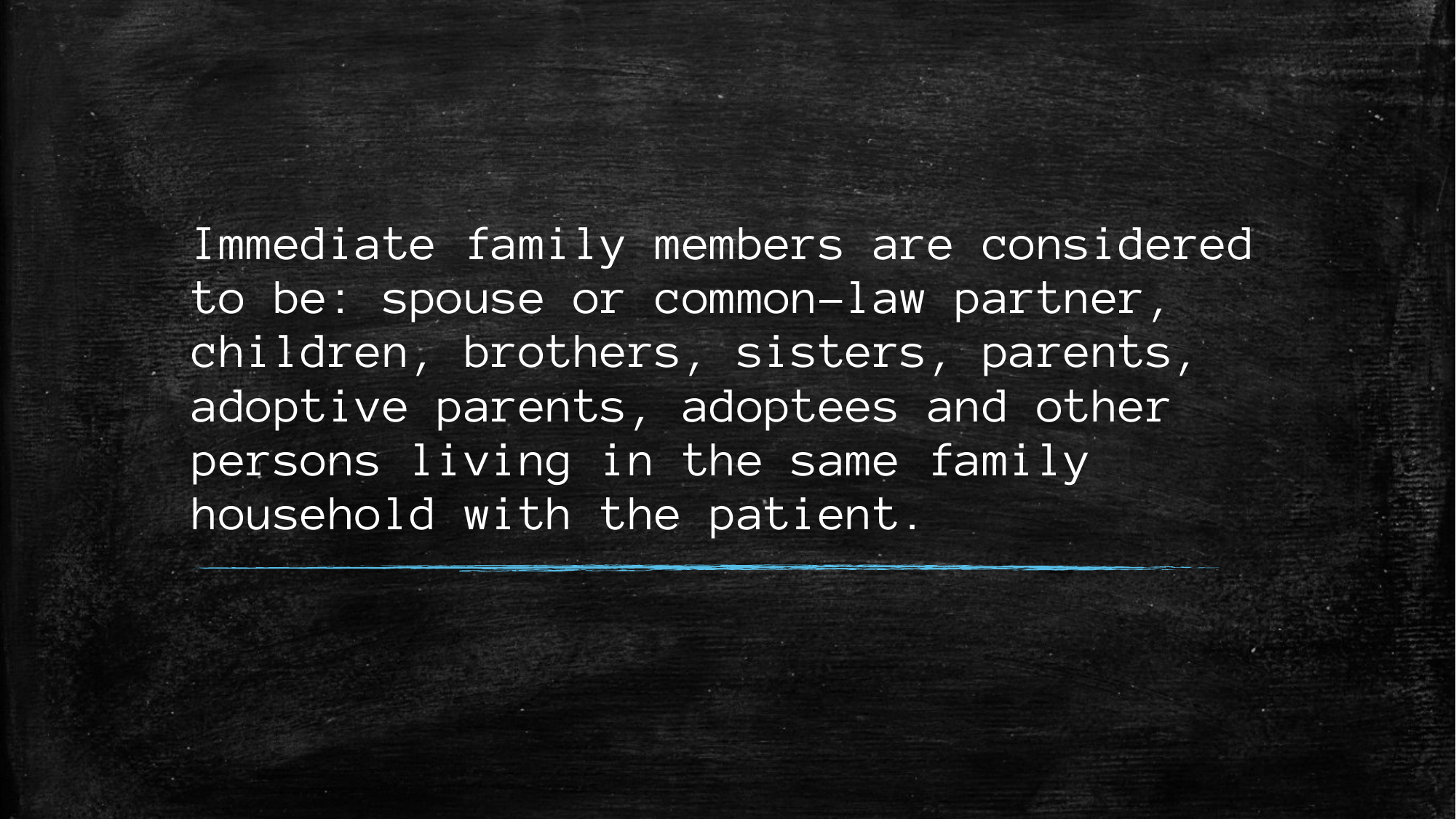

# Immediate family members are considered to be: spouse or common-law partner, children, brothers, sisters, parents, adoptive parents, adoptees and other persons living in the same family household with the patient.